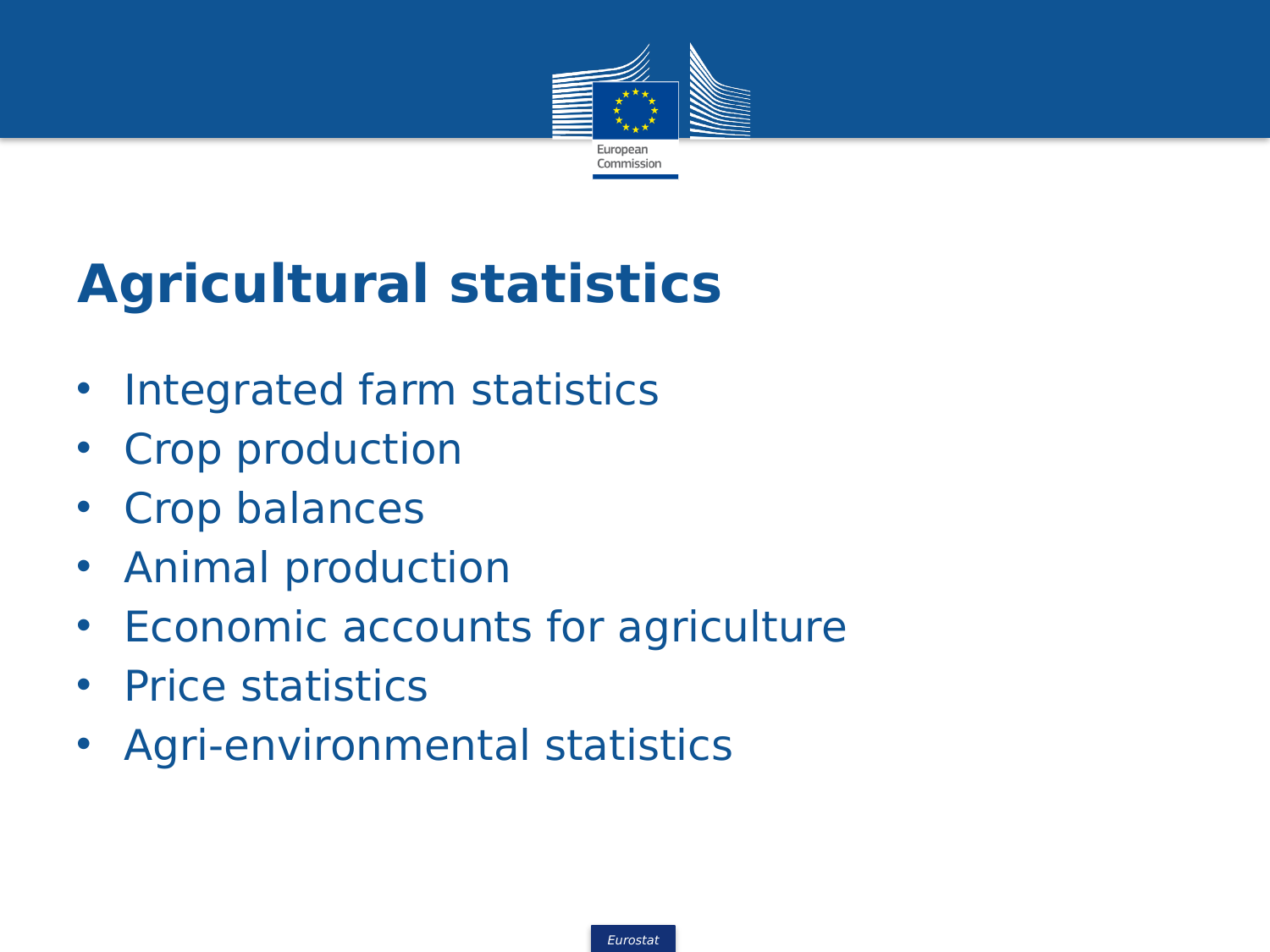

# Agricultural statistics
Integrated farm statistics
Crop production
Crop balances
Animal production
Economic accounts for agriculture
Price statistics
Agri-environmental statistics